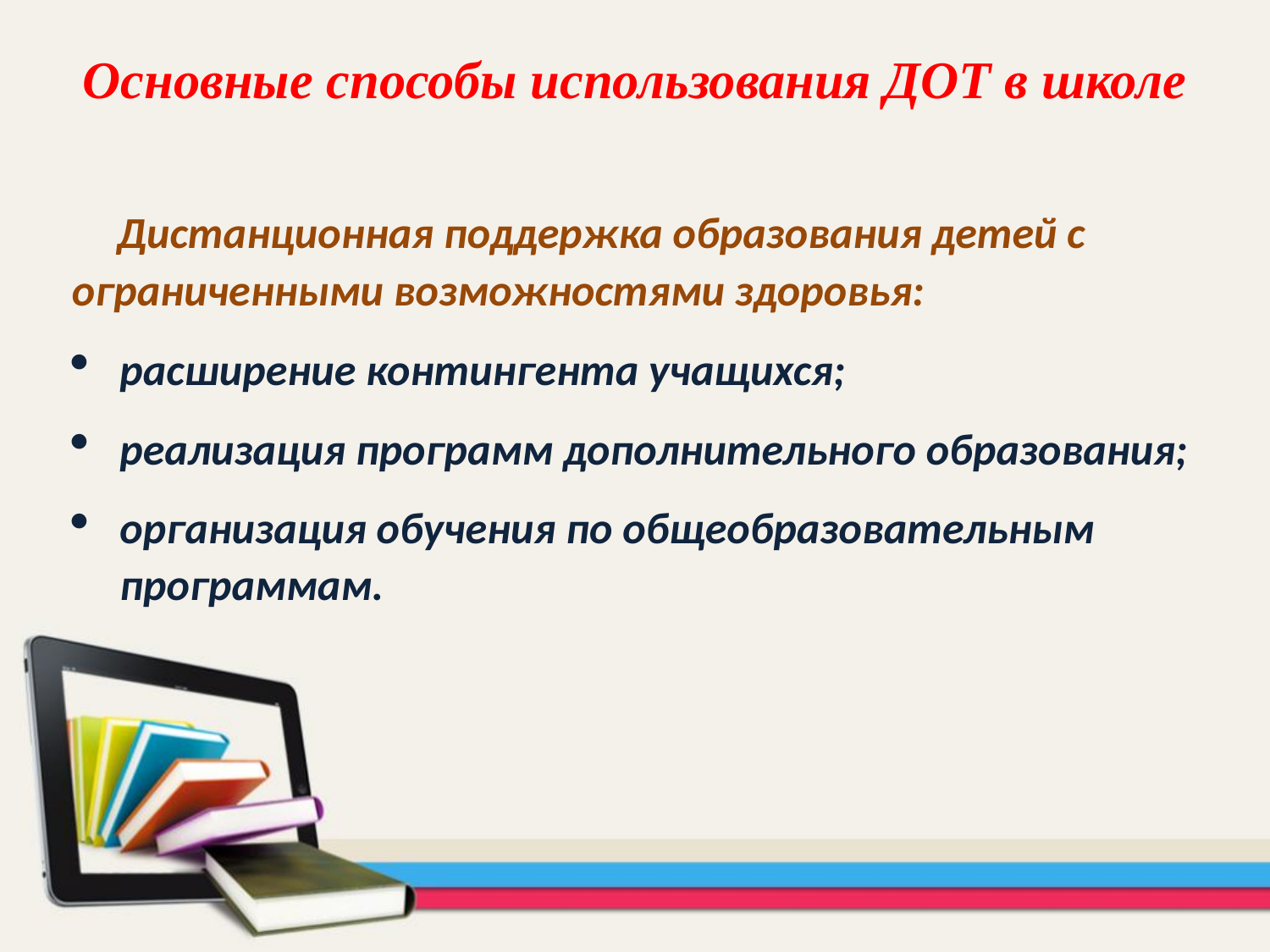

# Основные способы использования ДОТ в школе
    Дистанционная поддержка образования детей с ограниченными возможностями здоровья:
расширение контингента учащихся;
реализация программ дополнительного образования;
организация обучения по общеобразовательным программам.